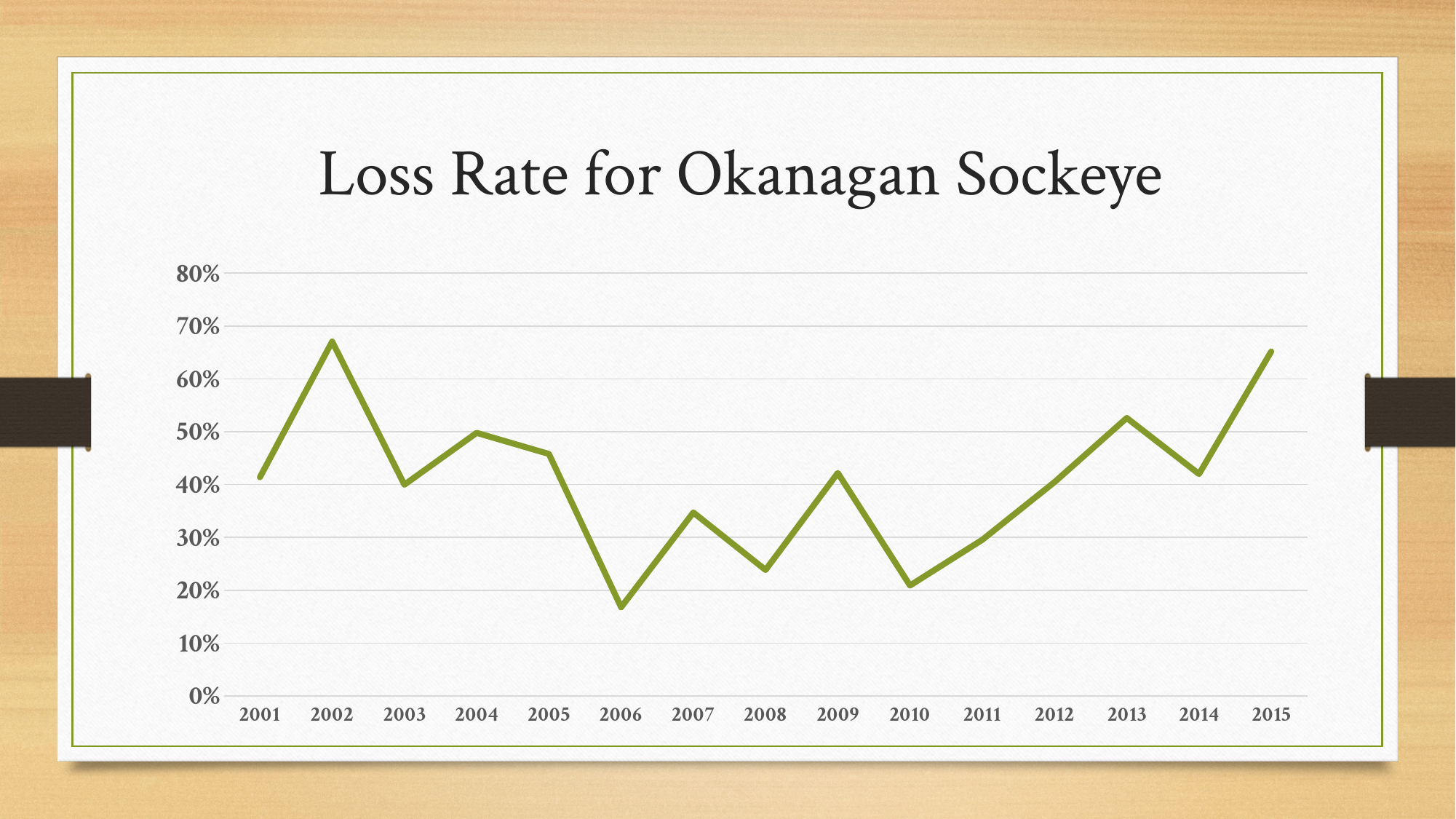

Loss Rate for Okanagan Sockeye

### Chart

| Category |  |
|---|---|
| 2001 | 0.4138497849260401 |
| 2002 | 0.6705699661089827 |
| 2003 | 0.39978758610864285 |
| 2004 | 0.4978854583263244 |
| 2005 | 0.457902577990384 |
| 2006 | 0.16781474647581782 |
| 2007 | 0.3470744462263614 |
| 2008 | 0.23838531303132832 |
| 2009 | 0.4219133701232613 |
| 2010 | 0.20893168708192997 |
| 2011 | 0.29542395333954435 |
| 2012 | 0.40475797663954516 |
| 2013 | 0.5260091593803408 |
| 2014 | 0.4200364752625617 |
| 2015 | 0.651713862566693 |